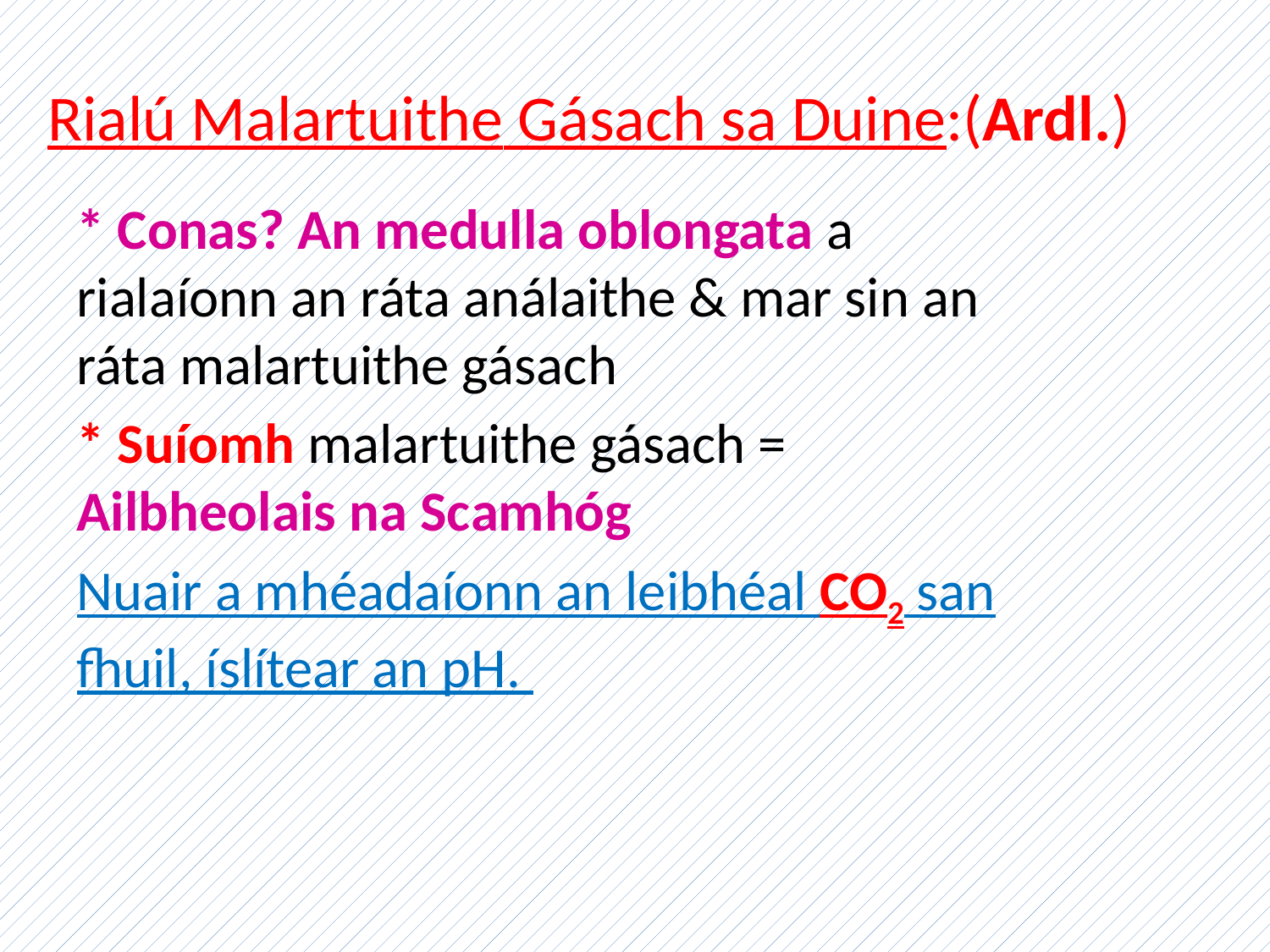

# Rialú Malartuithe Gásach sa Duine:(Ardl.)
* Conas? An medulla oblongata a rialaíonn an ráta análaithe & mar sin an ráta malartuithe gásach
* Suíomh malartuithe gásach = Ailbheolais na Scamhóg
Nuair a mhéadaíonn an leibhéal CO2 san fhuil, íslítear an pH.